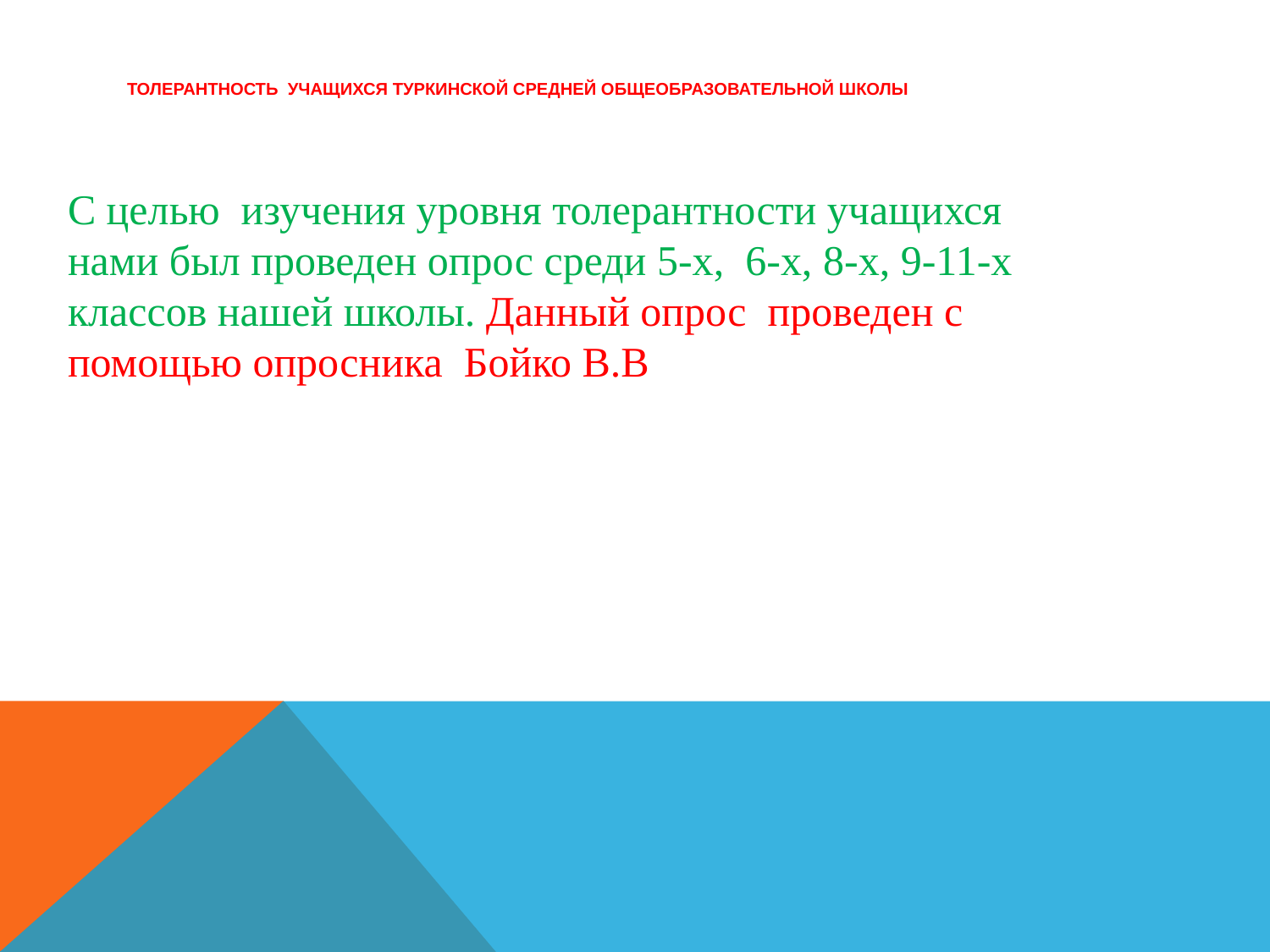

# Толерантность  учащихся Туркинской средней общеобразовательной школы
С целью  изучения уровня толерантности учащихся  нами был проведен опрос среди 5-х,  6-х, 8-х, 9-11-х классов нашей школы. Данный опрос  проведен с помощью опросника  Бойко В.В